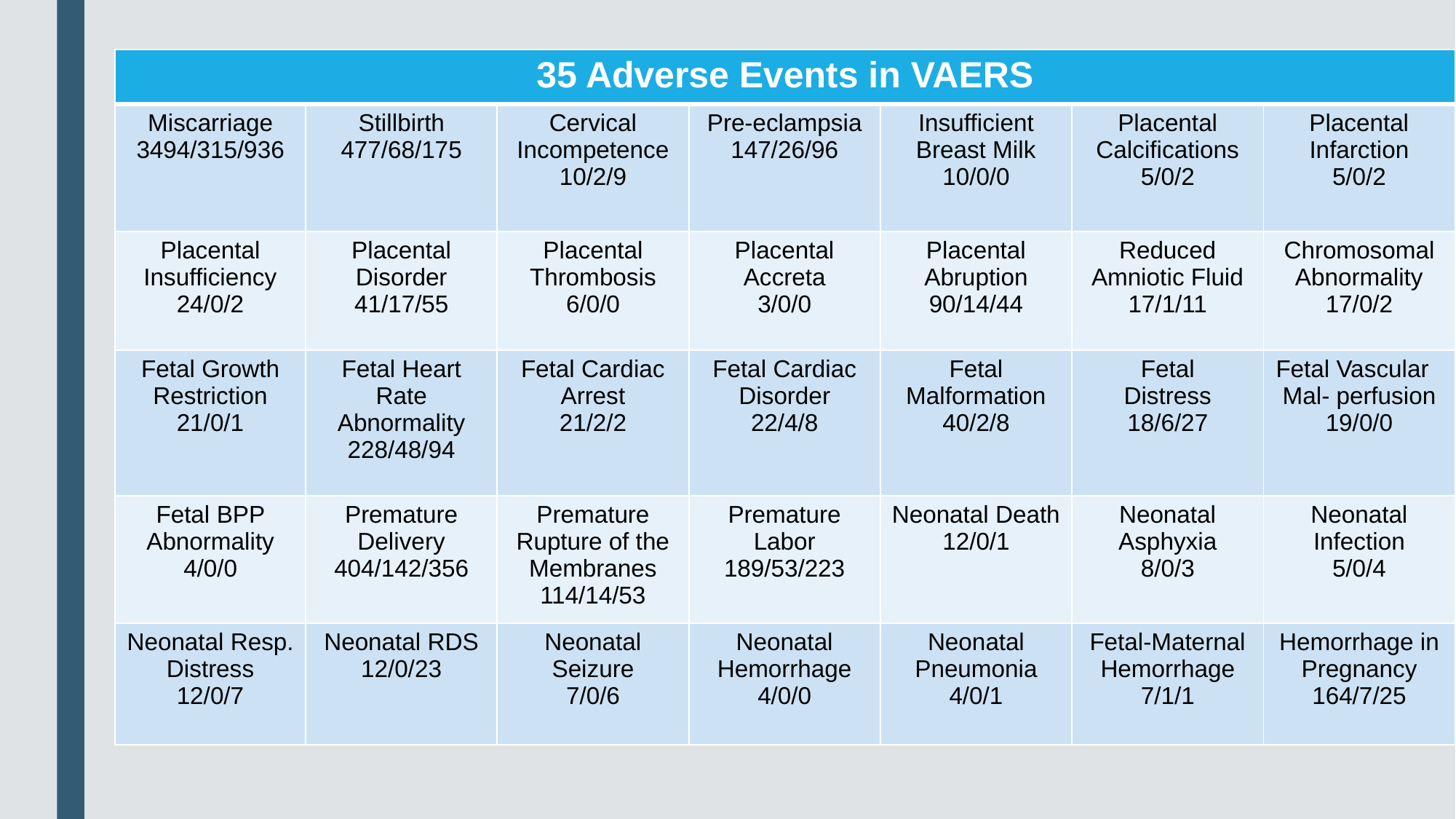

| 35 Adverse Events in VAERS |  |  |  |  |  |  |
| --- | --- | --- | --- | --- | --- | --- |
| Miscarriage 3494/315/936 | Stillbirth 477/68/175 | Cervical Incompetence 10/2/9 | Pre-eclampsia 147/26/96 | Insufficient Breast Milk 10/0/0 | Placental Calcifications 5/0/2 | Placental Infarction 5/0/2 |
| Placental Insufficiency 24/0/2 | Placental Disorder 41/17/55 | Placental Thrombosis 6/0/0 | Placental Accreta 3/0/0 | Placental Abruption 90/14/44 | Reduced Amniotic Fluid 17/1/11 | Chromosomal Abnormality 17/0/2 |
| Fetal Growth Restriction 21/0/1 | Fetal Heart Rate Abnormality 228/48/94 | Fetal Cardiac Arrest 21/2/2 | Fetal Cardiac Disorder 22/4/8 | Fetal Malformation 40/2/8 | Fetal Distress 18/6/27 | Fetal Vascular Mal- perfusion 19/0/0 |
| Fetal BPP Abnormality 4/0/0 | Premature Delivery 404/142/356 | Premature Rupture of the Membranes 114/14/53 | Premature Labor 189/53/223 | Neonatal Death 12/0/1 | Neonatal Asphyxia 8/0/3 | Neonatal Infection 5/0/4 |
| Neonatal Resp. Distress 12/0/7 | Neonatal RDS 12/0/23 | Neonatal Seizure 7/0/6 | Neonatal Hemorrhage 4/0/0 | Neonatal Pneumonia 4/0/1 | Fetal-Maternal Hemorrhage 7/1/1 | Hemorrhage in Pregnancy 164/7/25 |